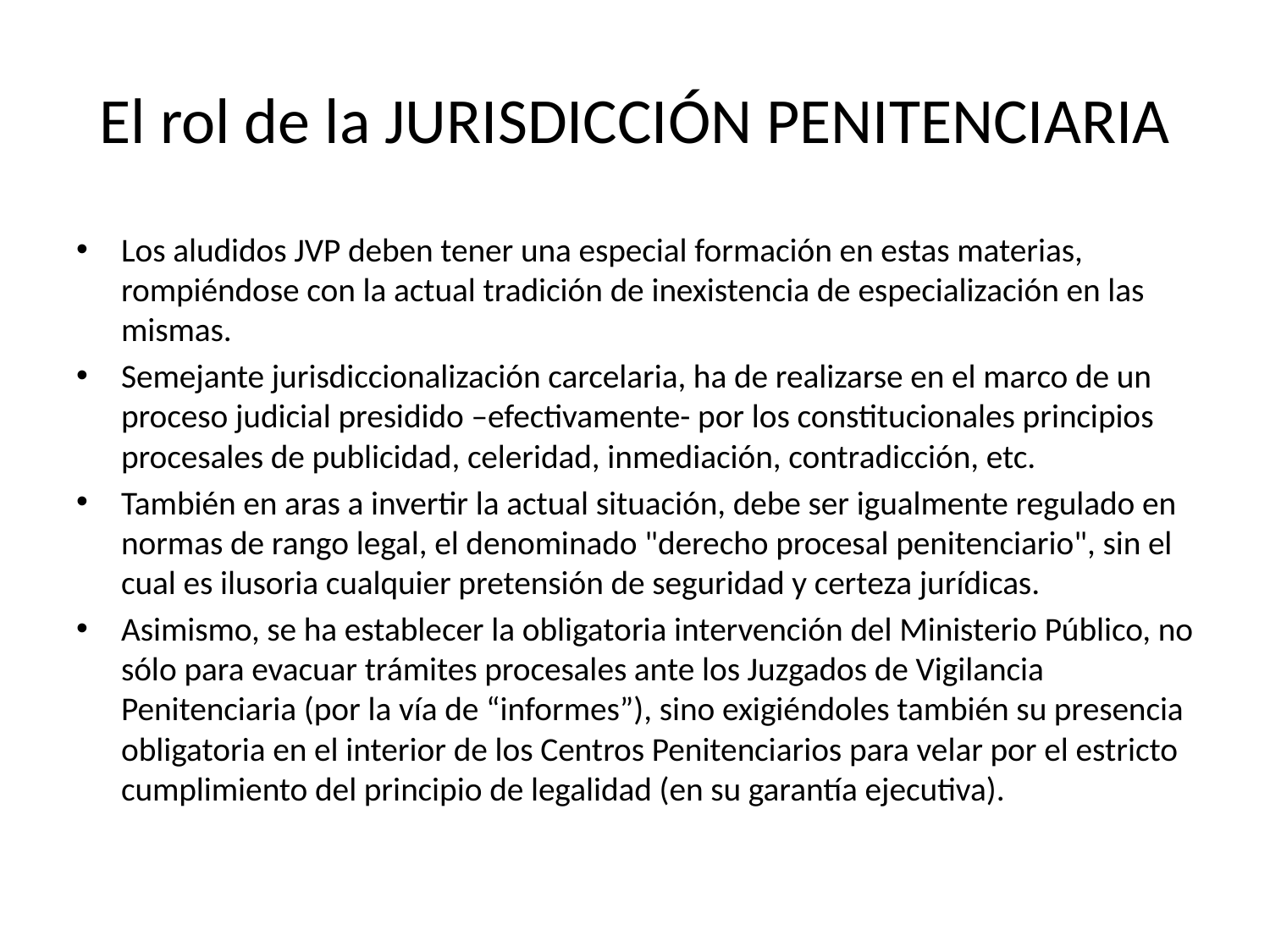

# El rol de la JURISDICCIÓN PENITENCIARIA
Los aludidos JVP deben tener una especial formación en estas materias, rompiéndose con la actual tradición de inexistencia de especialización en las mismas.
Semejante jurisdiccionalización carcelaria, ha de realizarse en el marco de un proceso judicial presidido –efectivamente- por los constitucionales principios procesales de publicidad, celeridad, inmediación, contradicción, etc.
También en aras a invertir la actual situación, debe ser igualmente regulado en normas de rango legal, el denominado "derecho procesal penitenciario", sin el cual es ilusoria cualquier pretensión de seguridad y certeza jurídicas.
Asimismo, se ha establecer la obligatoria intervención del Ministerio Público, no sólo para evacuar trámites procesales ante los Juzgados de Vigilancia Penitenciaria (por la vía de “informes”), sino exigiéndoles también su presencia obligatoria en el interior de los Centros Penitenciarios para velar por el estricto cumplimiento del principio de legalidad (en su garantía ejecutiva).